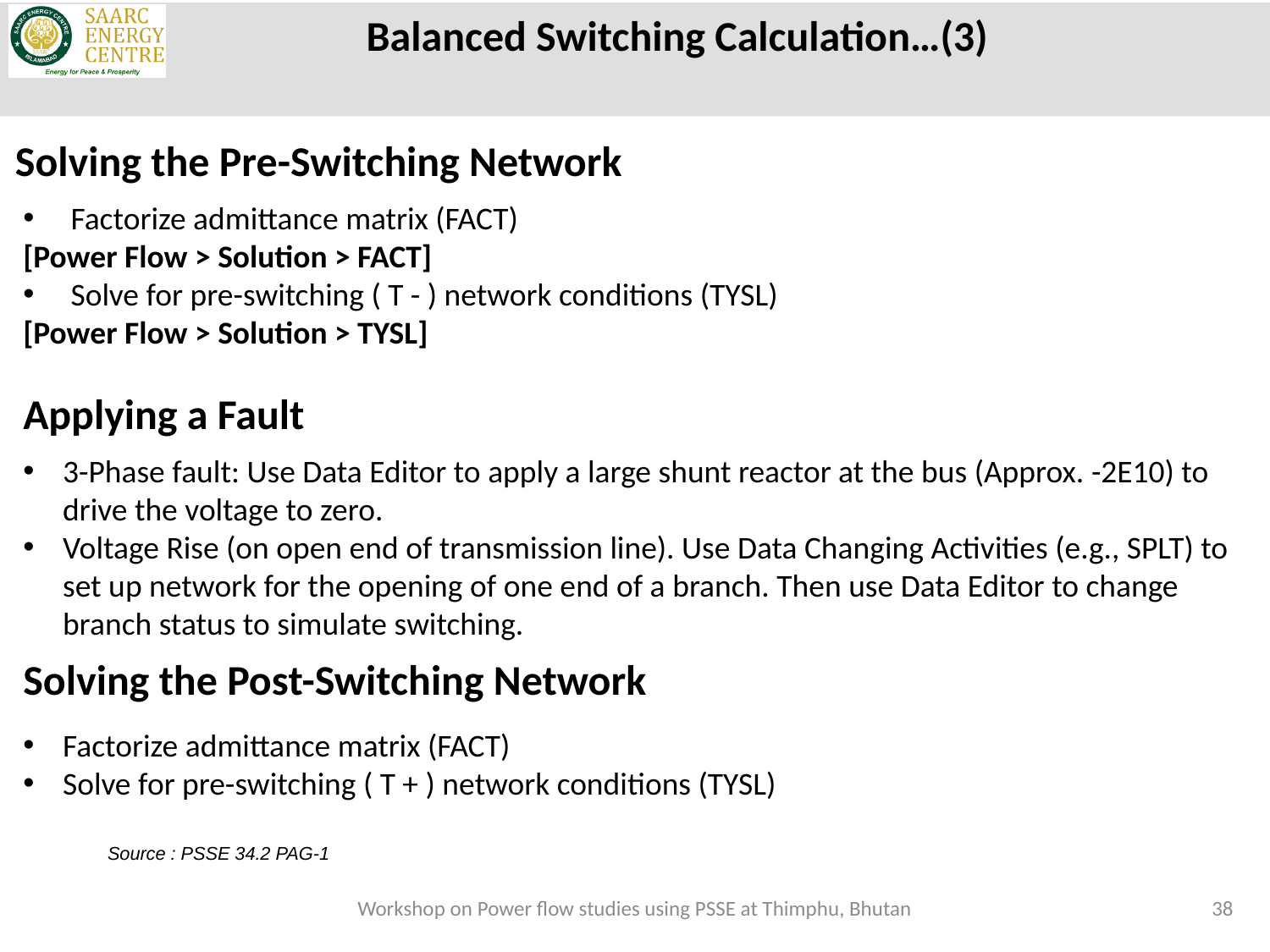

Balanced Switching Calculation…(3)

Solving the Pre-Switching Network
Factorize admittance matrix (FACT)
[Power Flow > Solution > FACT]
Solve for pre-switching ( T - ) network conditions (TYSL)
[Power Flow > Solution > TYSL]
Applying a Fault
3-Phase fault: Use Data Editor to apply a large shunt reactor at the bus (Approx. -2E10) to drive the voltage to zero.
Voltage Rise (on open end of transmission line). Use Data Changing Activities (e.g., SPLT) to set up network for the opening of one end of a branch. Then use Data Editor to change branch status to simulate switching.
Solving the Post-Switching Network
Factorize admittance matrix (FACT)
Solve for pre-switching ( T + ) network conditions (TYSL)
Source : PSSE 34.2 PAG-1
Workshop on Power flow studies using PSSE at Thimphu, Bhutan
38